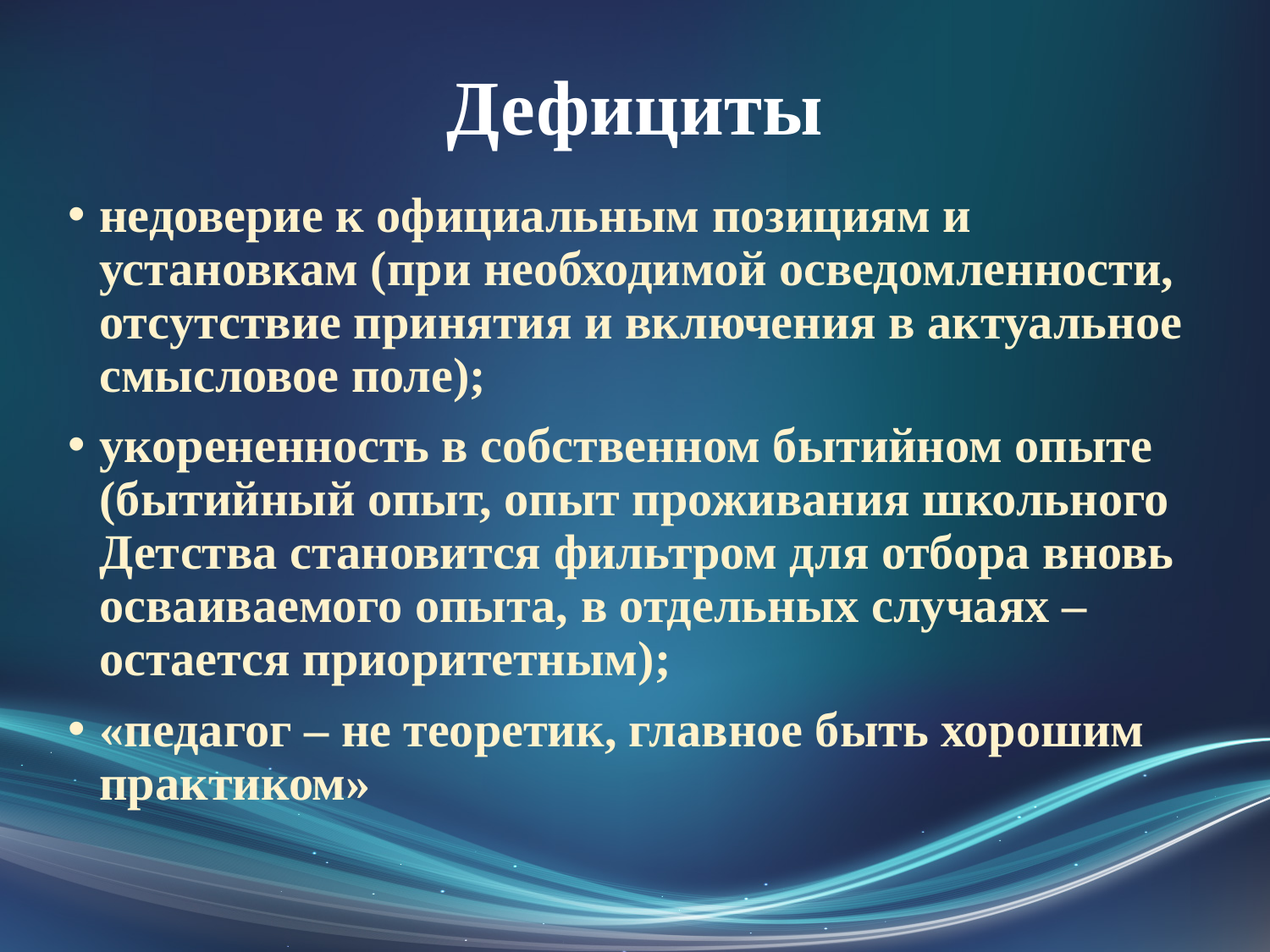

# Дефициты
недоверие к официальным позициям и установкам (при необходимой осведомленности, отсутствие принятия и включения в актуальное смысловое поле);
укорененность в собственном бытийном опыте (бытийный опыт, опыт проживания школьного Детства становится фильтром для отбора вновь осваиваемого опыта, в отдельных случаях – остается приоритетным);
«педагог – не теоретик, главное быть хорошим практиком»